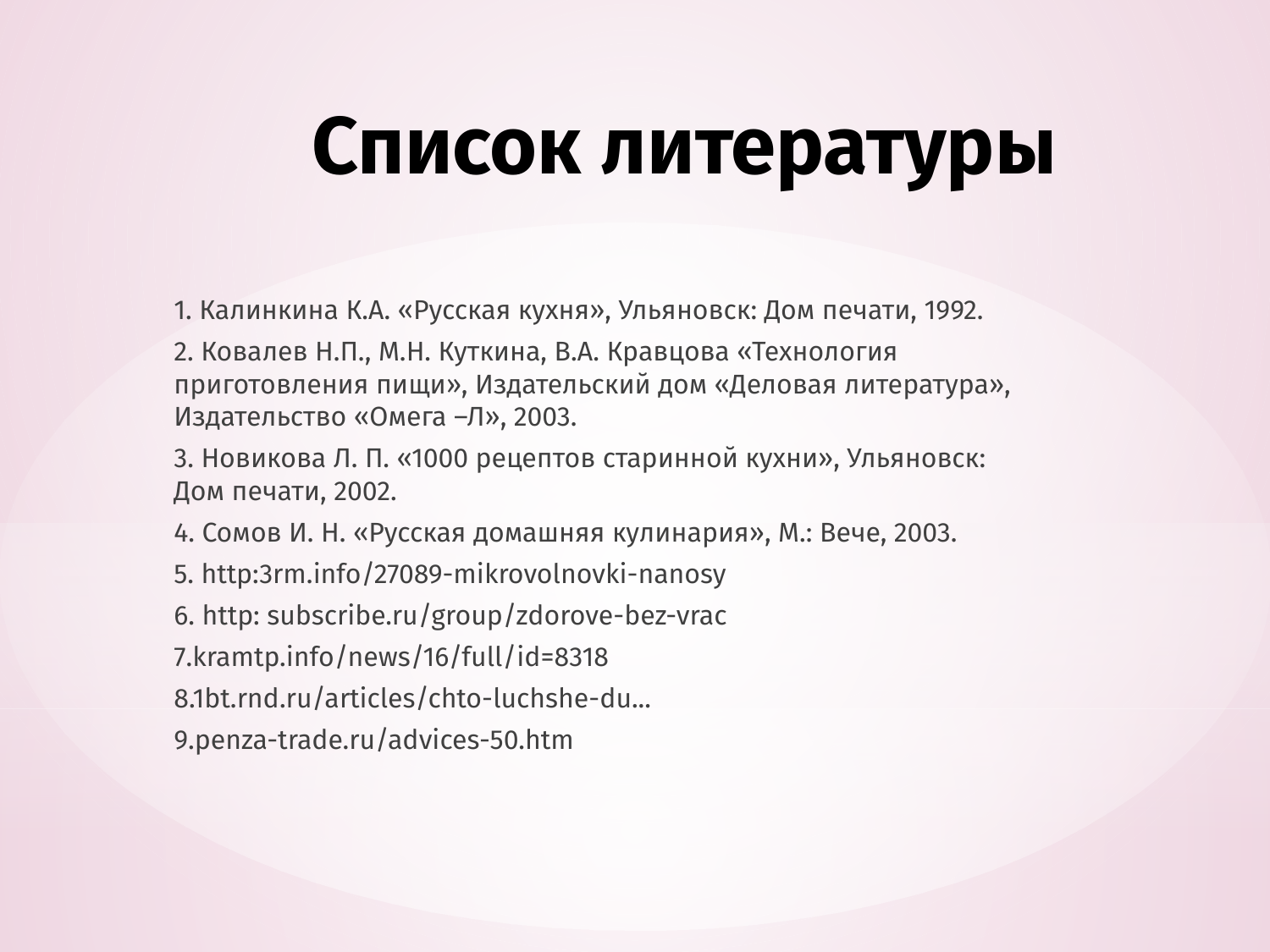

# Список литературы
1. Калинкина К.А. «Русская кухня», Ульяновск: Дом печати, 1992.
2. Ковалев Н.П., М.Н. Куткина, В.А. Кравцова «Технология приготовления пищи», Издательский дом «Деловая литература», Издательство «Омега –Л», 2003.
3. Новикова Л. П. «1000 рецептов старинной кухни», Ульяновск: Дом печати, 2002.
4. Сомов И. Н. «Русская домашняя кулинария», М.: Вече, 2003.
5. http:3rm.info/27089-mikrovolnovki-nanosy
6. http: subscribe.ru/group/zdorove-bez-vrac
7.kramtp.info/news/16/full/id=8318
8.1bt.rnd.ru/articles/chto-luchshe-du...
9.penza-trade.ru/advices-50.htm